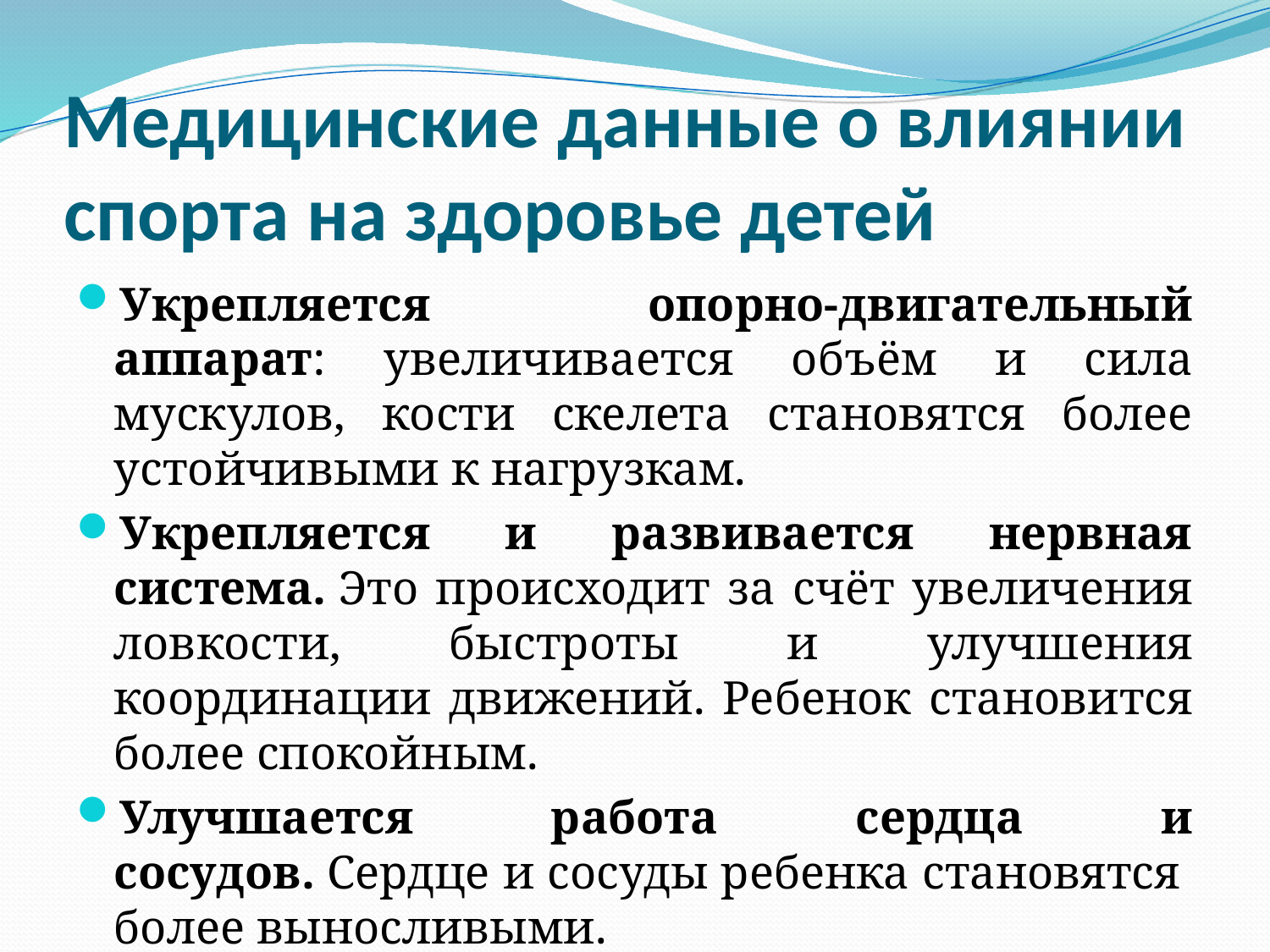

# Медицинские данные о влиянии спорта на здоровье детей
Укрепляется опорно-двигательный аппарат: увеличивается объём и сила мускулов, кости скелета становятся более устойчивыми к нагрузкам.
Укрепляется и развивается нервная система. Это происходит за счёт увеличения ловкости, быстроты и улучшения координации движений. Ребенок становится более спокойным.
Улучшается работа сердца и сосудов. Сердце и сосуды ребенка становятся  более выносливыми.